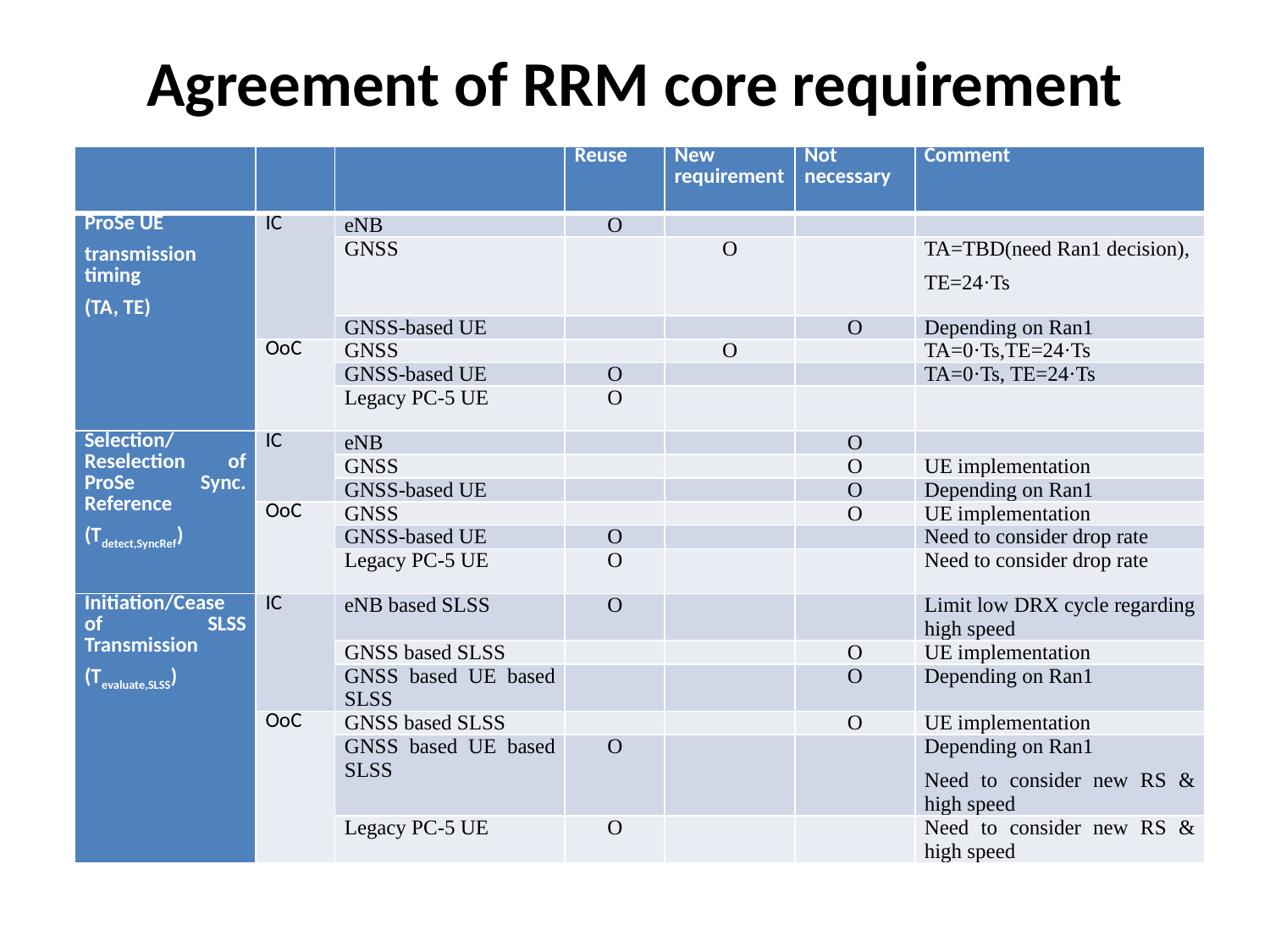

# Agreement of RRM core requirement
|  |  |  | Reuse | New requirement | Not necessary | Comment |
| --- | --- | --- | --- | --- | --- | --- |
| ProSe UE transmission timing (TA, TE) | IC | eNB | O |  |  |  |
|  |  | GNSS |  | O |  | TA=TBD(need Ran1 decision), TE=24·Ts |
|  |  | GNSS-based UE |  |  | O | Depending on Ran1 |
|  | OoC | GNSS |  | O |  | TA=0·Ts,TE=24·Ts |
|  |  | GNSS-based UE | O |  |  | TA=0·Ts, TE=24·Ts |
|  |  | Legacy PC-5 UE | O |  |  |  |
| Selection/Reselection of ProSe Sync. Reference (Tdetect,SyncRef) | IC | eNB |  |  | O |  |
|  |  | GNSS |  |  | O | UE implementation |
|  |  | GNSS-based UE |  |  | O | Depending on Ran1 |
|  | OoC | GNSS |  |  | O | UE implementation |
|  |  | GNSS-based UE | O |  |  | Need to consider drop rate |
|  |  | Legacy PC-5 UE | O |  |  | Need to consider drop rate |
| Initiation/Cease of SLSS Transmission (Tevaluate,SLSS) | IC | eNB based SLSS | O |  |  | Limit low DRX cycle regarding high speed |
|  |  | GNSS based SLSS |  |  | O | UE implementation |
|  |  | GNSS based UE based SLSS |  |  | O | Depending on Ran1 |
|  | OoC | GNSS based SLSS |  |  | O | UE implementation |
|  |  | GNSS based UE based SLSS | O |  |  | Depending on Ran1 Need to consider new RS & high speed |
|  |  | Legacy PC-5 UE | O |  |  | Need to consider new RS & high speed |